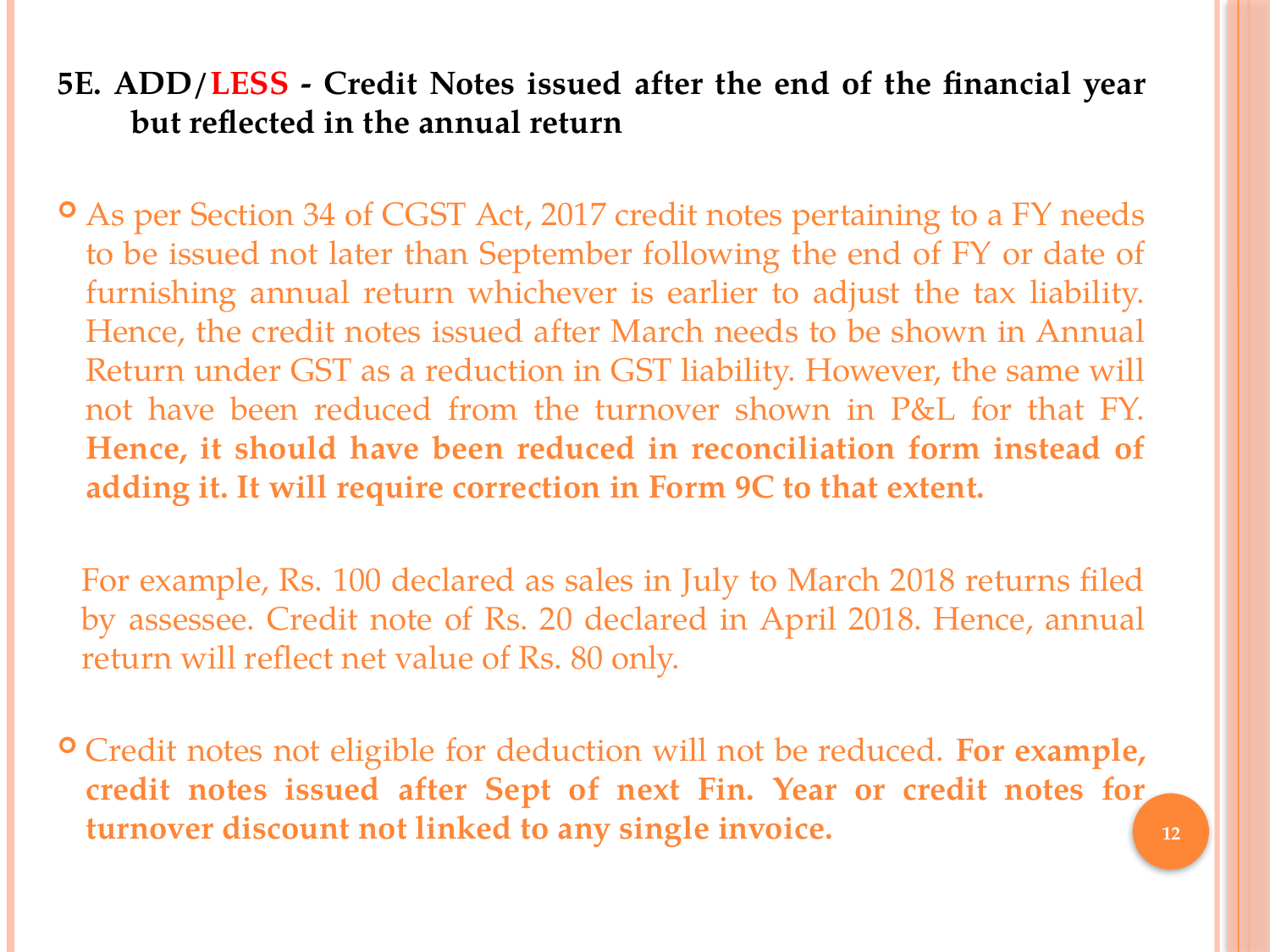

5E. ADD/LESS - Credit Notes issued after the end of the financial year but reflected in the annual return

As per Section 34 of CGST Act, 2017 credit notes pertaining to a FY needs to be issued not later than September following the end of FY or date of furnishing annual return whichever is earlier to adjust the tax liability. Hence, the credit notes issued after March needs to be shown in Annual Return under GST as a reduction in GST liability. However, the same will not have been reduced from the turnover shown in P&L for that FY. Hence, it should have been reduced in reconciliation form instead of adding it. It will require correction in Form 9C to that extent.

For example, Rs. 100 declared as sales in July to March 2018 returns filed by assessee. Credit note of Rs. 20 declared in April 2018. Hence, annual return will reflect net value of Rs. 80 only.

Credit notes not eligible for deduction will not be reduced. For example, credit notes issued after Sept of next Fin. Year or credit notes for turnover discount not linked to any single invoice.
12